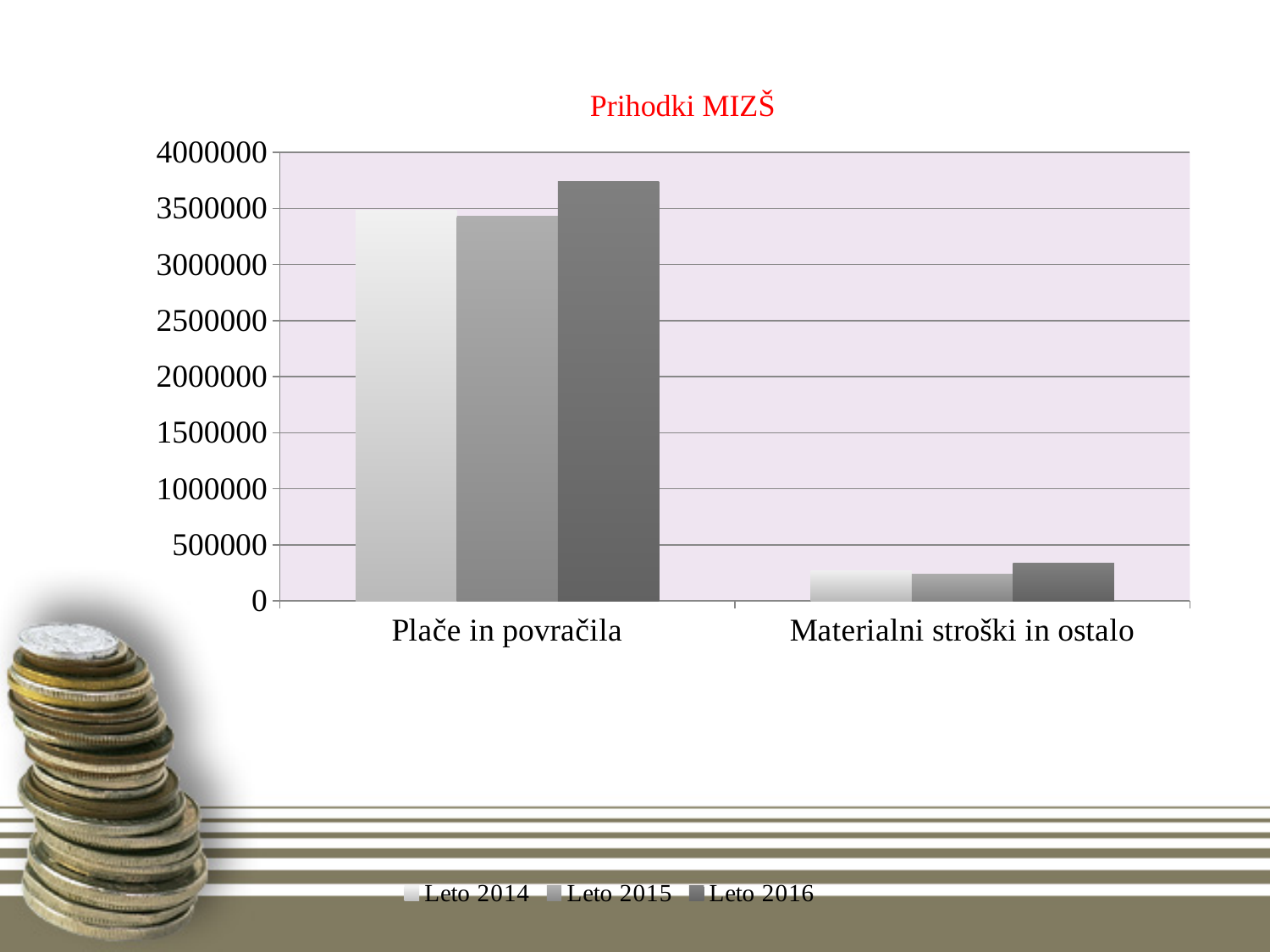

# Prihodki MIZŠ

### Chart

| Category | Leto 2014 | Leto 2015 | Leto 2016 |
|---|---|---|---|
| Plače in povračila | 3484939.0 | 3428949.0 | 3742014.0 |
| Materialni stroški in ostalo | 266729.0 | 238552.0 | 334829.0 |